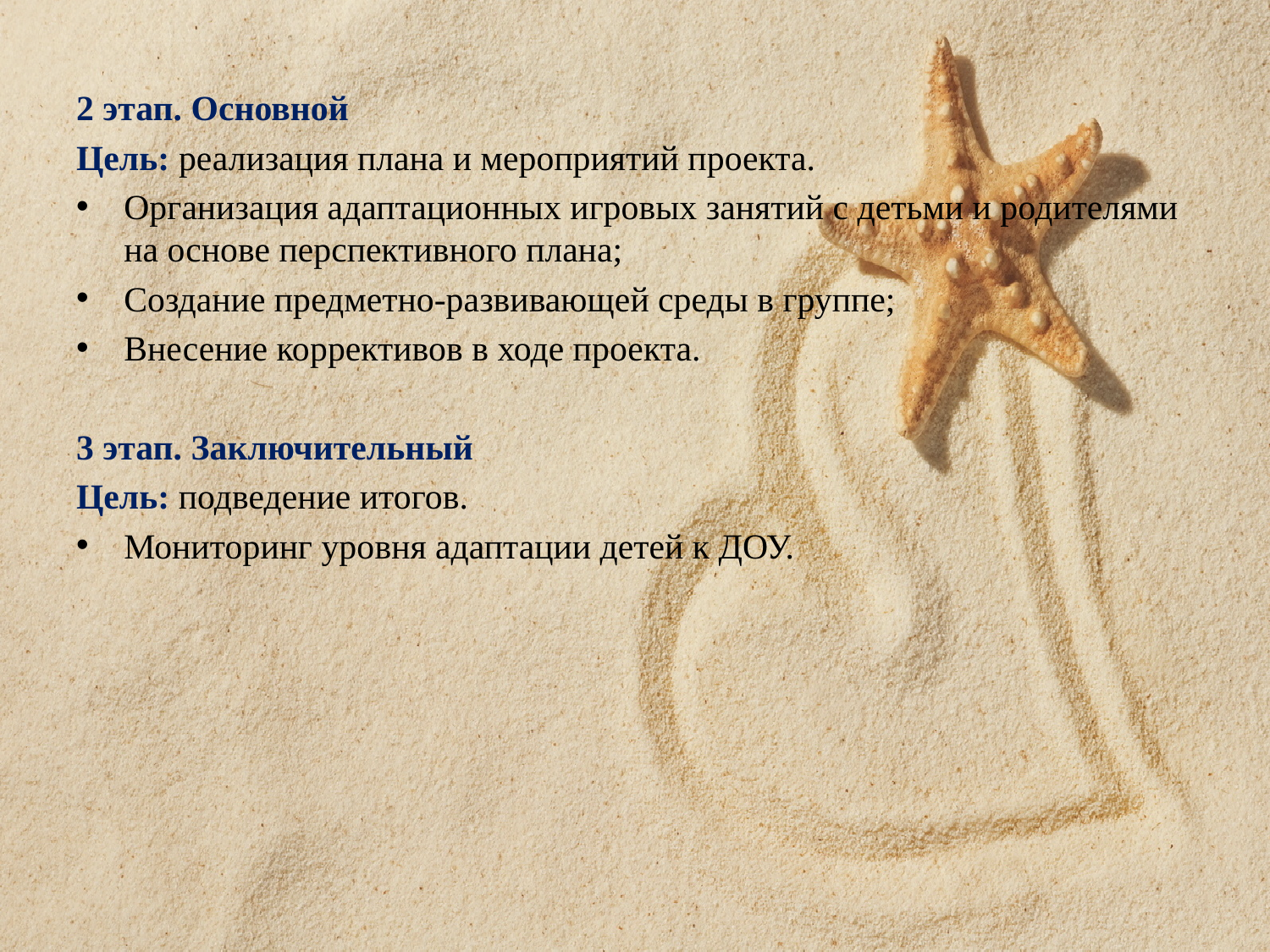

2 этап. Основной
Цель: реализация плана и мероприятий проекта.
Организация адаптационных игровых занятий с детьми и родителями на основе перспективного плана;
Создание предметно-развивающей среды в группе;
Внесение коррективов в ходе проекта.

3 этап. Заключительный
Цель: подведение итогов.
Мониторинг уровня адаптации детей к ДОУ.